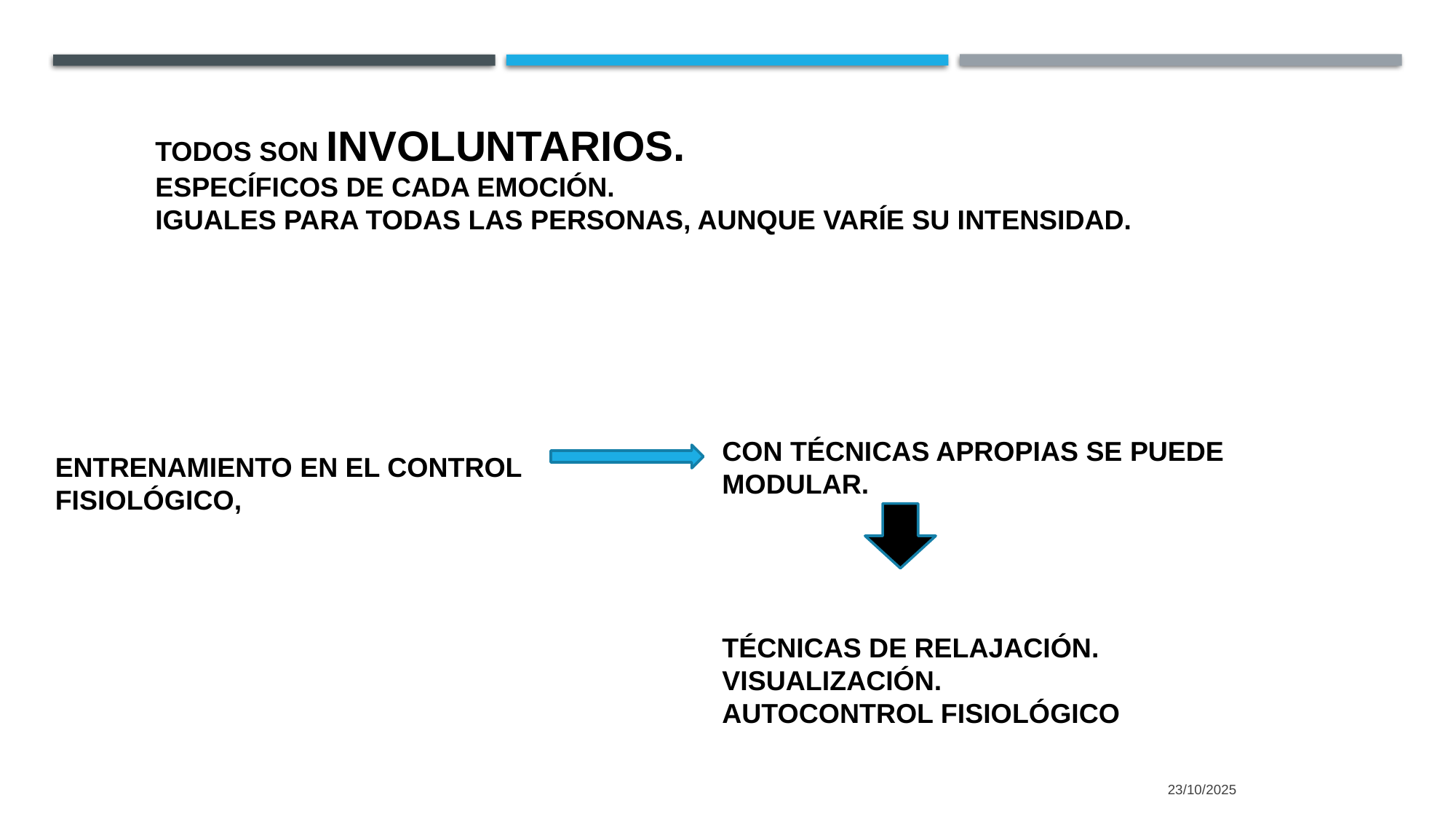

TODOS SON INVOLUNTARIOS.
ESPECÍFICOS DE CADA EMOCIÓN.
IGUALES PARA TODAS LAS PERSONAS, AUNQUE VARÍE SU INTENSIDAD.

CON TÉCNICAS APROPIAS SE PUEDE MODULAR.

TÉCNICAS DE RELAJACIÓN.
VISUALIZACIÓN.
AUTOCONTROL FISIOLÓGICO
ENTRENAMIENTO EN EL CONTROL FISIOLÓGICO,

23/10/2025